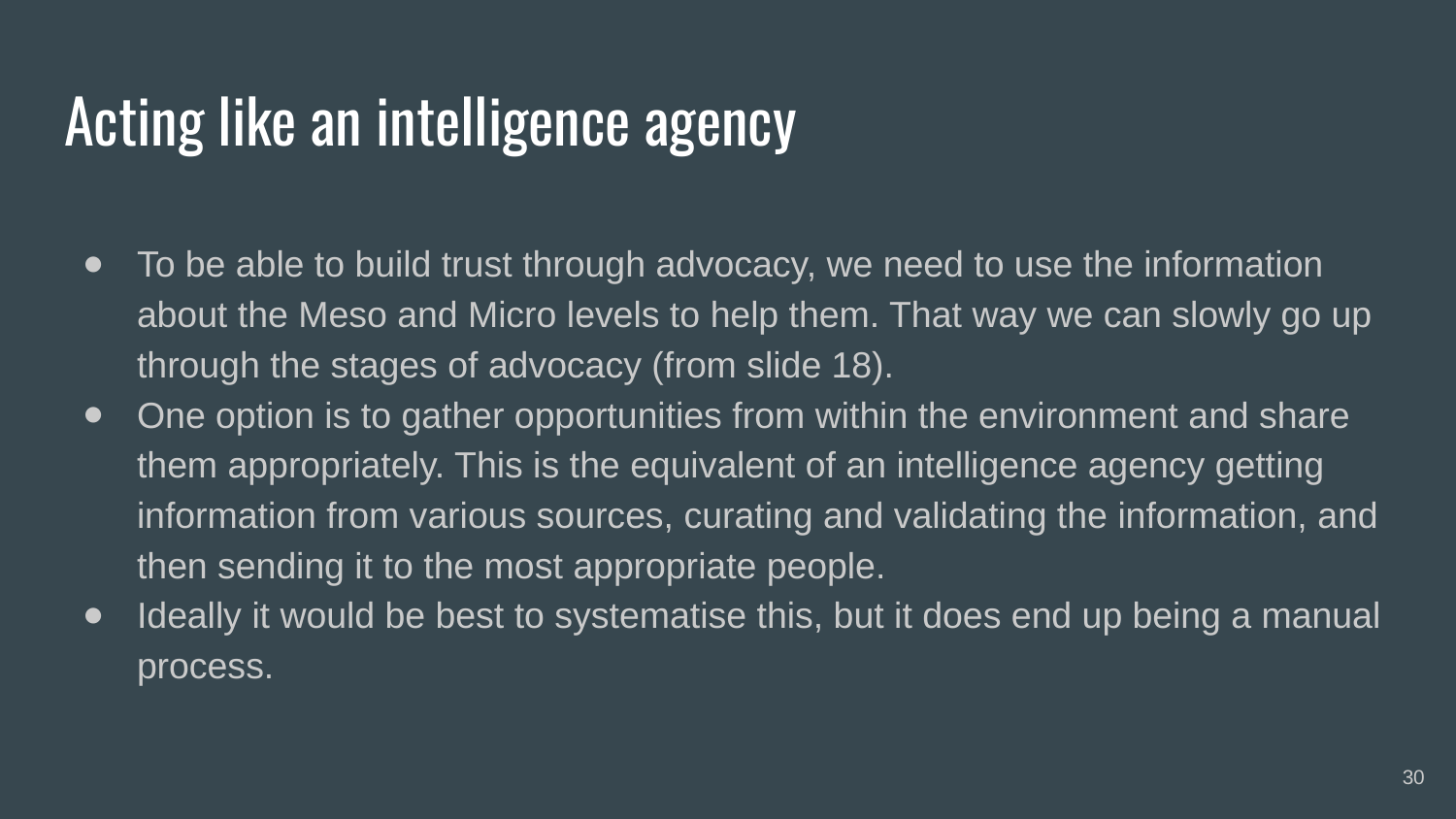

# Acting like an intelligence agency
To be able to build trust through advocacy, we need to use the information about the Meso and Micro levels to help them. That way we can slowly go up through the stages of advocacy (from slide 18).
One option is to gather opportunities from within the environment and share them appropriately. This is the equivalent of an intelligence agency getting information from various sources, curating and validating the information, and then sending it to the most appropriate people.
Ideally it would be best to systematise this, but it does end up being a manual process.
30